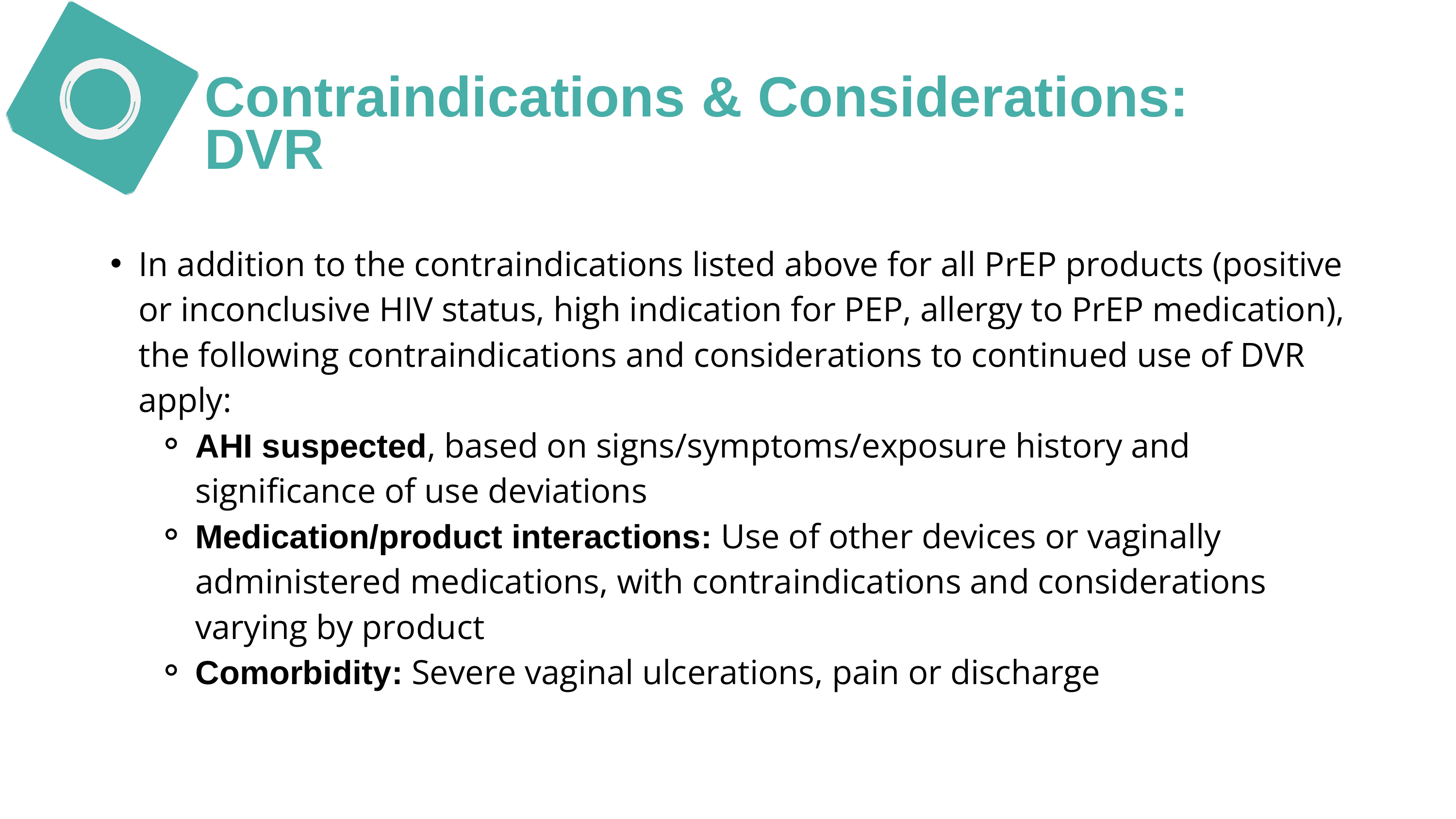

Contraindications & Considerations: DVR
In addition to the contraindications listed above for all PrEP products (positive or inconclusive HIV status, high indication for PEP, allergy to PrEP medication), the following contraindications and considerations to continued use of DVR apply:
AHI suspected, based on signs/symptoms/exposure history and significance of use deviations
Medication/product interactions: Use of other devices or vaginally administered medications, with contraindications and considerations varying by product
Comorbidity: Severe vaginal ulcerations, pain or discharge